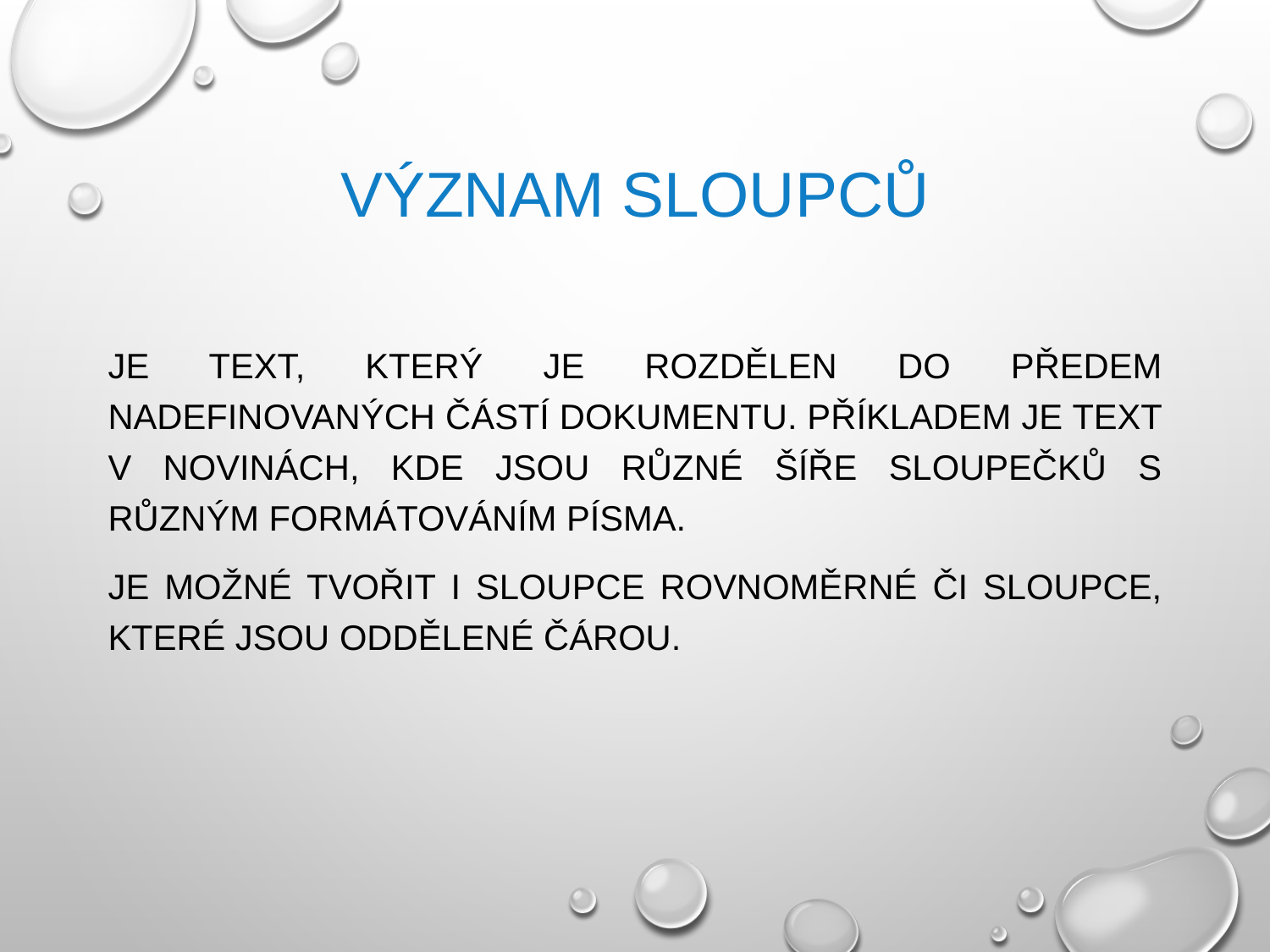

# Význam sloupců
Je text, který je rozdělen do předem nadefinovaných částí dokumentu. Příkladem je text v novinách, kde jsou různé šíře sloupečků s různým formátováním písma.
Je možné tvořit i sloupce rovnoměrné či sloupce, které jsou oddělené čárou.